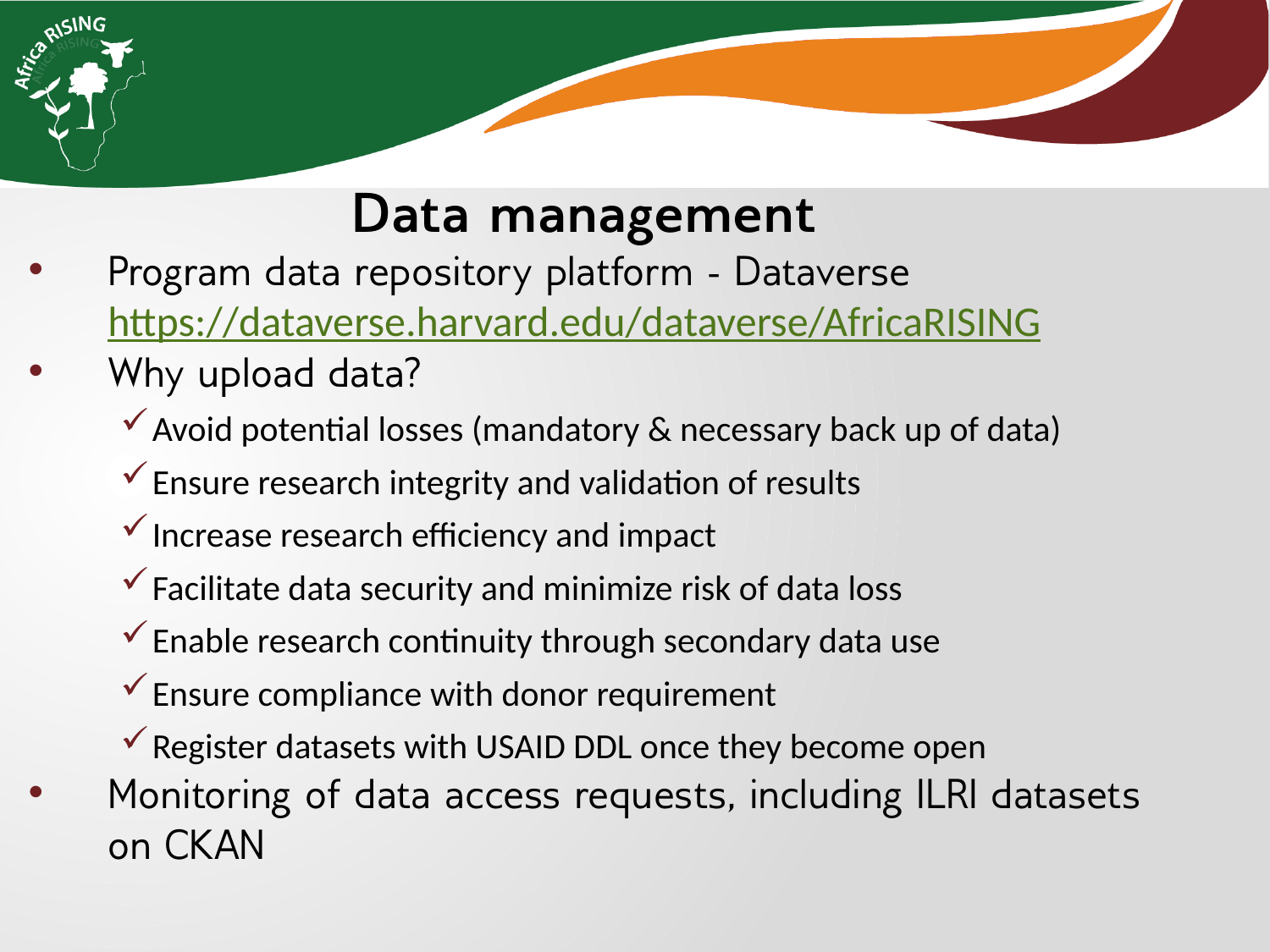

Data management
Program data repository platform - Dataverse https://dataverse.harvard.edu/dataverse/AfricaRISING
Why upload data?
Avoid potential losses (mandatory & necessary back up of data)
Ensure research integrity and validation of results
Increase research efficiency and impact
Facilitate data security and minimize risk of data loss
Enable research continuity through secondary data use
Ensure compliance with donor requirement
Register datasets with USAID DDL once they become open
Monitoring of data access requests, including ILRI datasets on CKAN